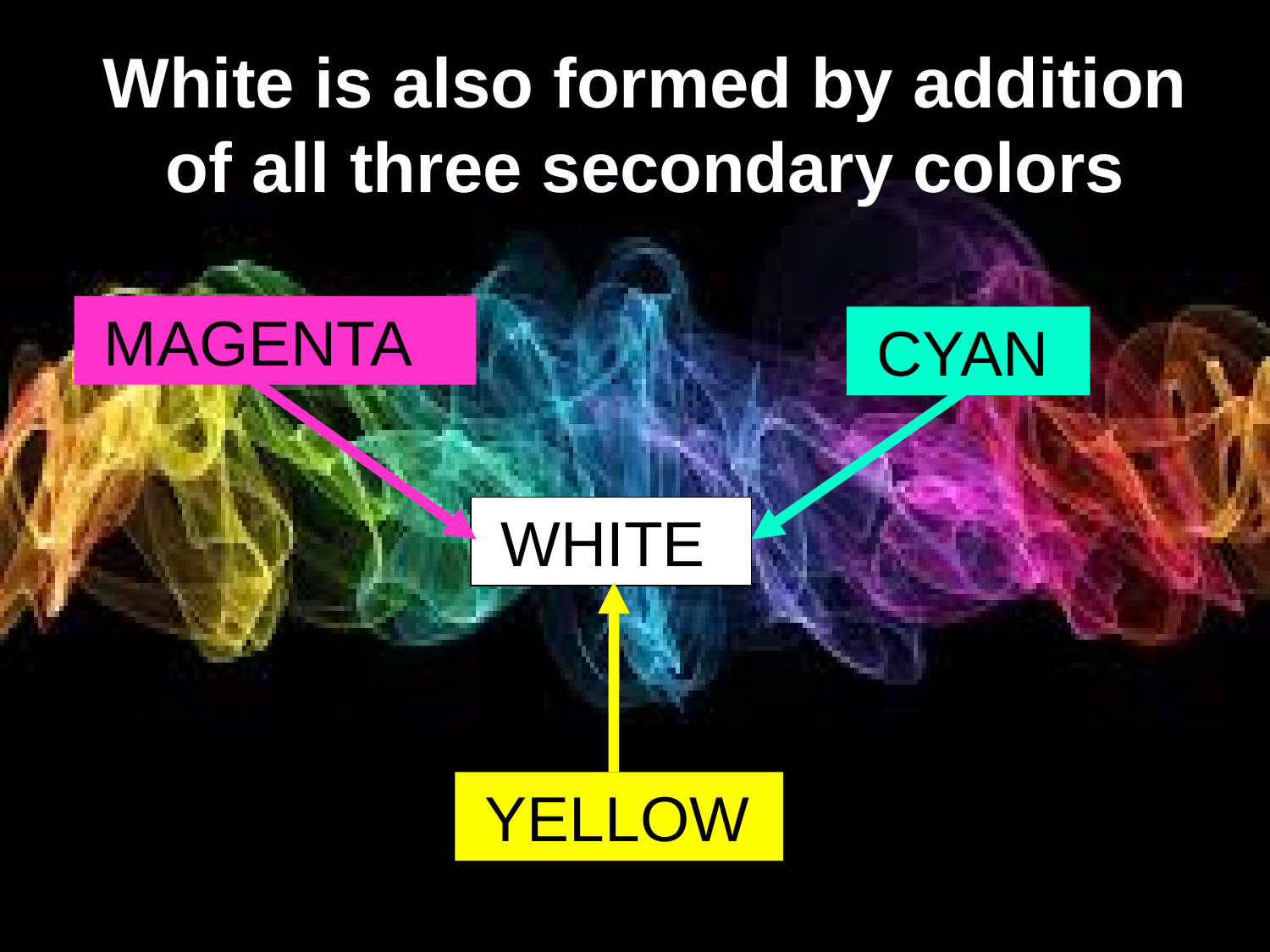

# White is also formed by addition of all three secondary colors
 MAGENTA
 CYAN

 WHITE

 YELLOW